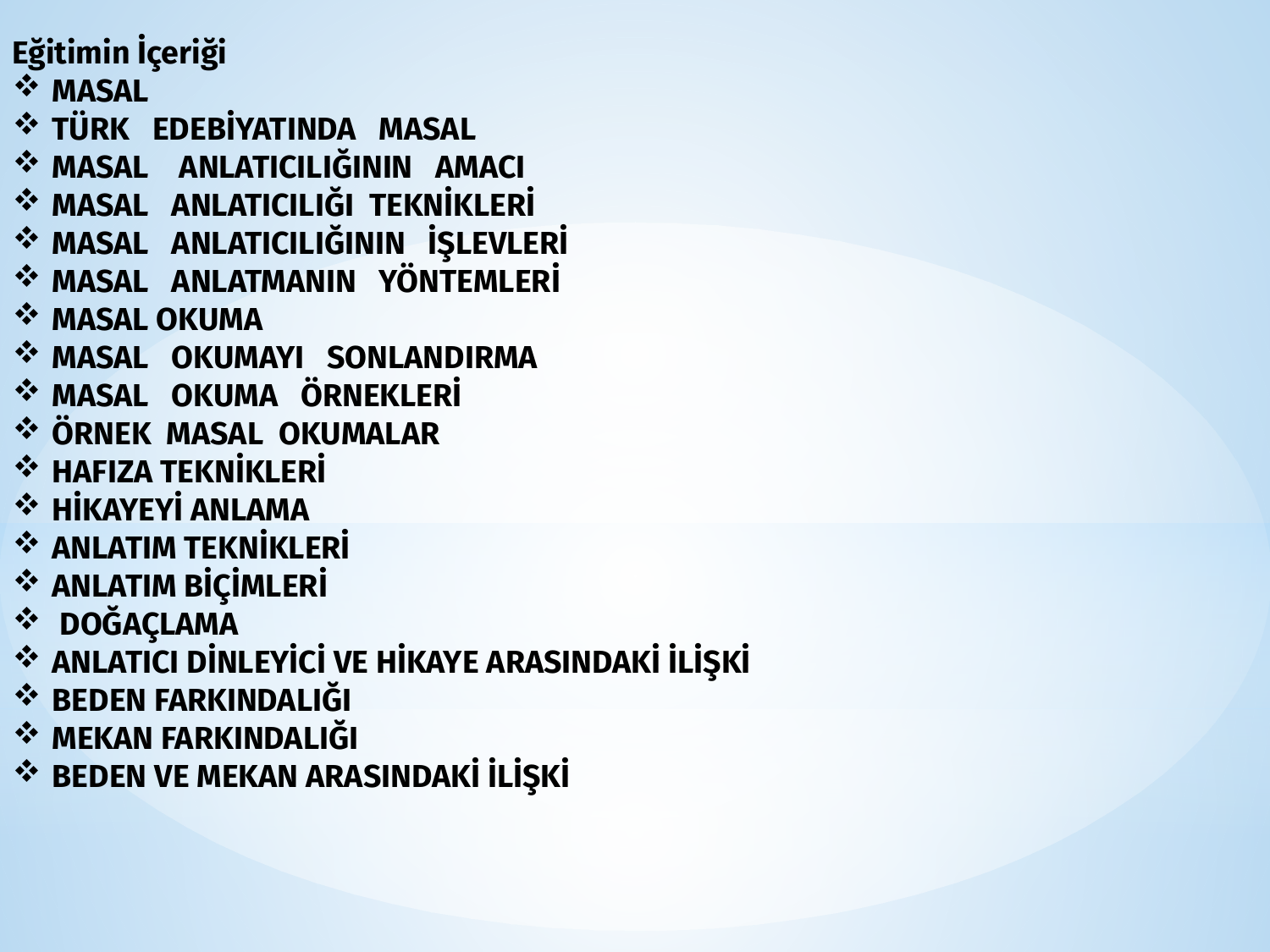

Eğitimin İçeriği
MASAL
TÜRK   EDEBİYATINDA   MASAL
MASAL    ANLATICILIĞININ   AMACI
MASAL   ANLATICILIĞI  TEKNİKLERİ
MASAL   ANLATICILIĞININ   İŞLEVLERİ
MASAL   ANLATMANIN   YÖNTEMLERİ
MASAL OKUMA
MASAL   OKUMAYI   SONLANDIRMA
MASAL   OKUMA   ÖRNEKLERİ
ÖRNEK  MASAL  OKUMALAR
HAFIZA TEKNİKLERİ
HİKAYEYİ ANLAMA
ANLATIM TEKNİKLERİ
ANLATIM BİÇİMLERİ
 DOĞAÇLAMA
ANLATICI DİNLEYİCİ VE HİKAYE ARASINDAKİ İLİŞKİ
BEDEN FARKINDALIĞI
MEKAN FARKINDALIĞI
BEDEN VE MEKAN ARASINDAKİ İLİŞKİ